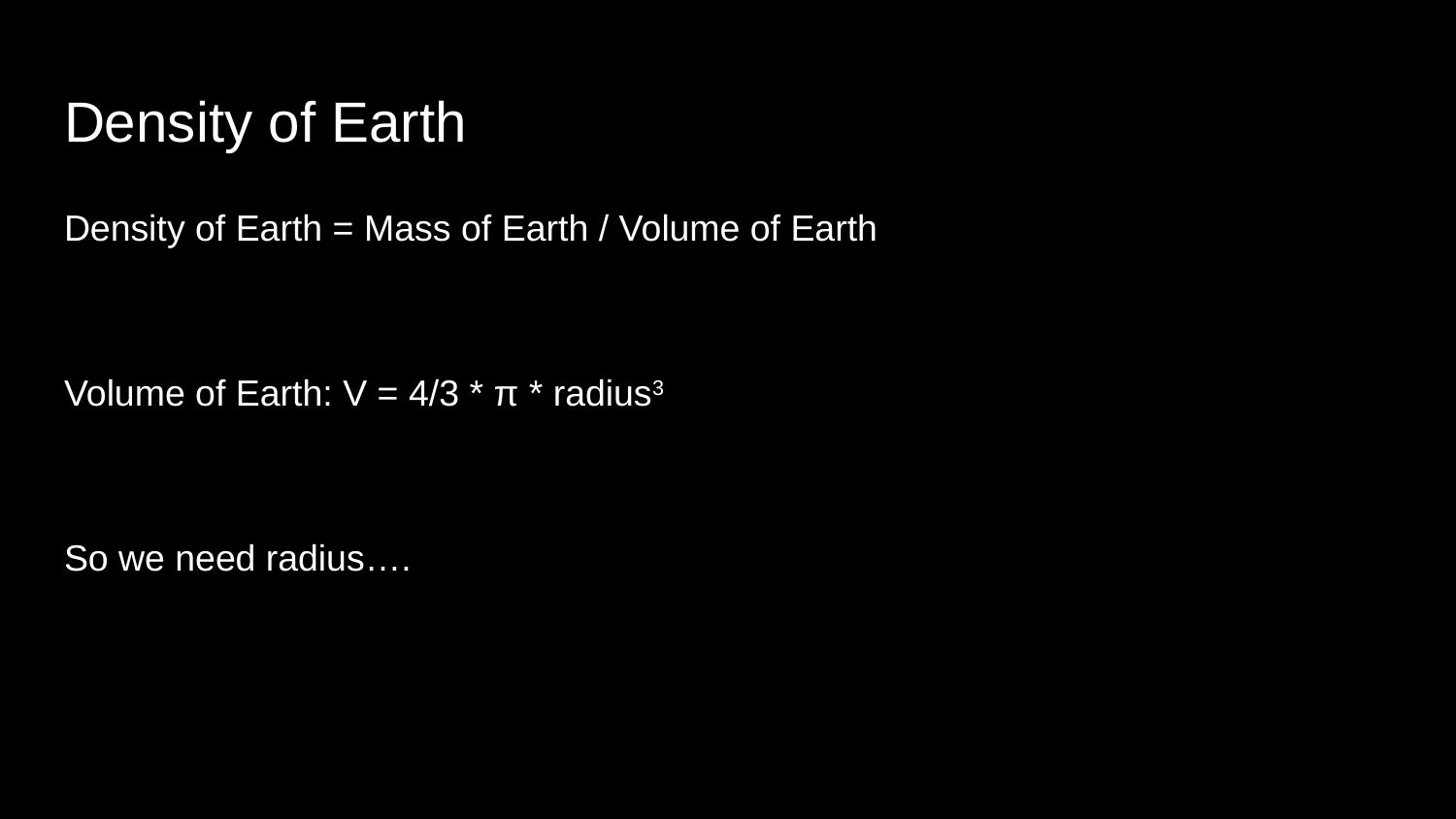

# Density of Earth
Density of Earth = Mass of Earth / Volume of Earth

Volume of Earth: V = 4/3 * π * radius3

So we need radius….